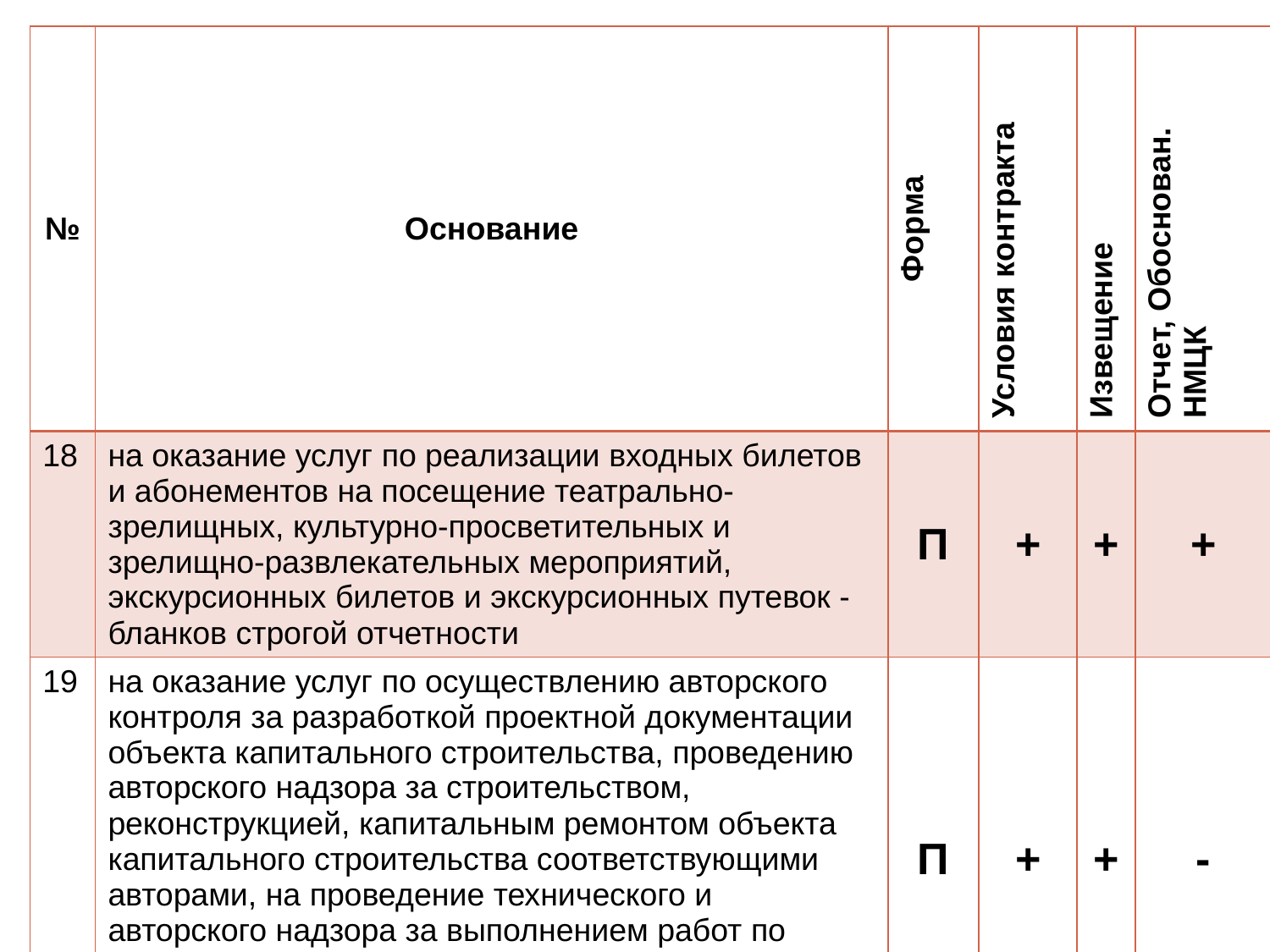

| № | Основание | Форма | Условия контракта | Извещение | Отчет, Обоснован. НМЦК |
| --- | --- | --- | --- | --- | --- |
| 18 | на оказание услуг по реализации входных билетов и абонементов на посещение театрально-зрелищных, культурно-просветительных и зрелищно-развлекательных мероприятий, экскурсионных билетов и экскурсионных путевок - бланков строгой отчетности | П | + | + | + |
| 19 | на оказание услуг по осуществлению авторского контроля за разработкой проектной документации объекта капитального строительства, проведению авторского надзора за строительством, реконструкцией, капитальным ремонтом объекта капитального строительства соответствующими авторами, на проведение технического и авторского надзора за выполнением работ по сохранению объекта культурного наследия (памятников истории и культуры) народов Российской Федерации авторами проектов | П | + | + | - |